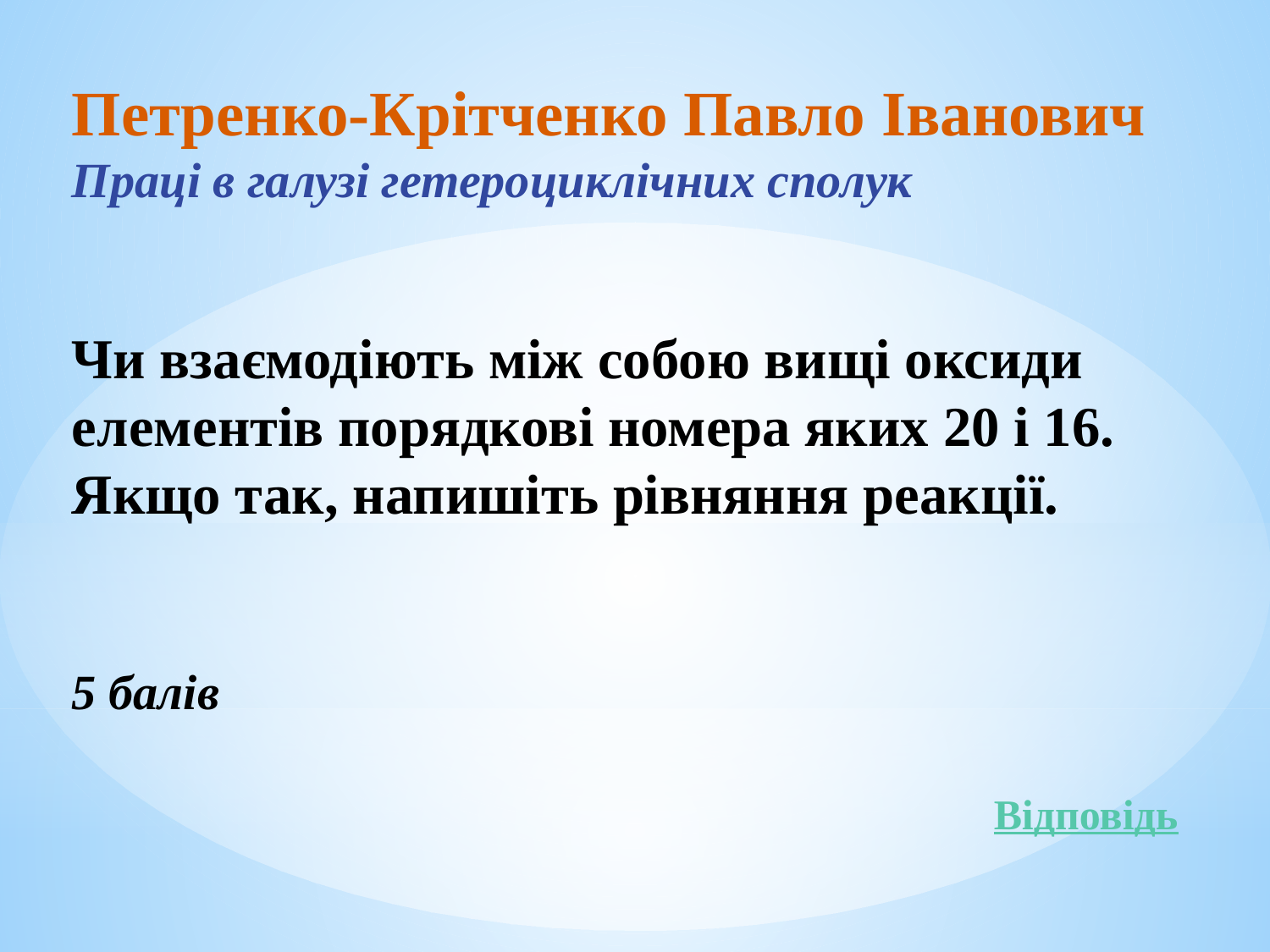

Петренко-Крітченко Павло Іванович
Праці в галузі гетероциклічних сполук

Чи взаємодіють між собою вищі оксиди елементів порядкові номера яких 20 і 16. Якщо так, напишіть рівняння реакції.

5 балів

Відповідь